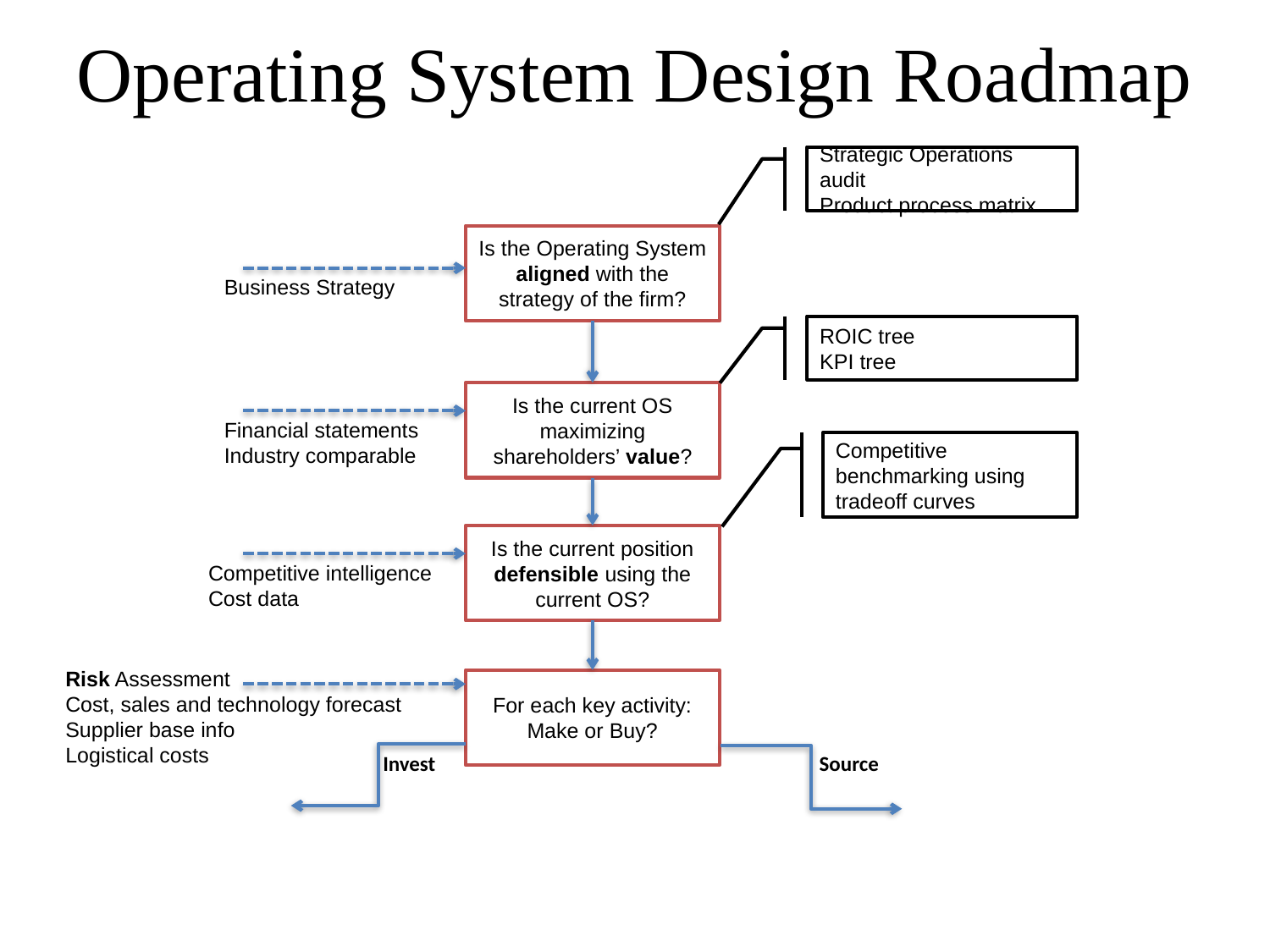

# Operating System Design Roadmap

Strategic Operations audit
Product process matrix

Is the Operating System aligned with the strategy of the firm?
Business Strategy

ROIC tree
KPI tree

Is the current OS maximizing shareholders’ value?
Financial statements
Industry comparable

Competitive benchmarking using tradeoff curves

Is the current position defensible using the current OS?
Competitive intelligence
Cost data

Risk Assessment
Cost, sales and technology forecast
Supplier base info
Logistical costs

For each key activity: Make or Buy?
Invest
Source